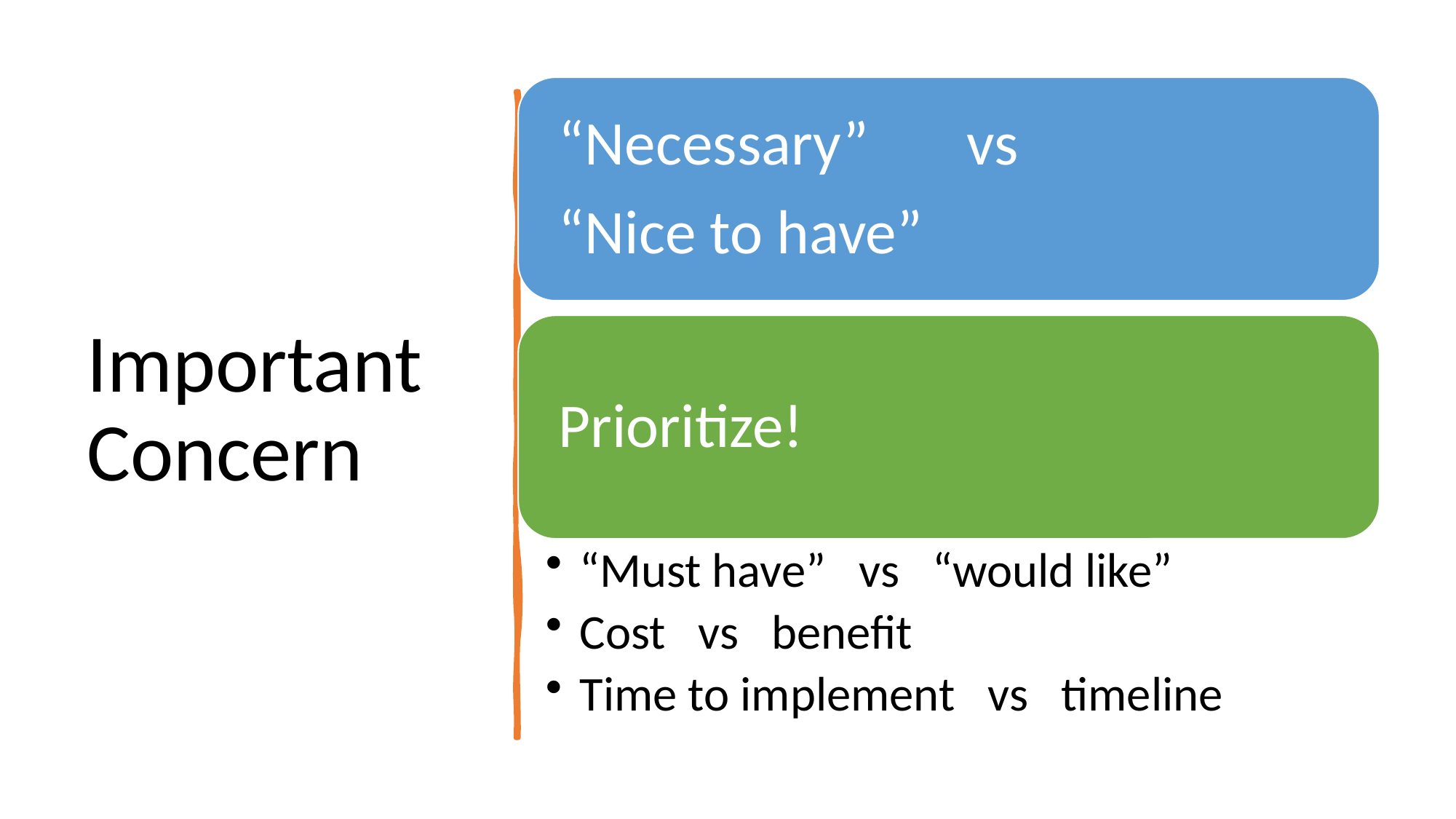

“Necessary”       vs
“Nice to have”
Prioritize!
“Must have”   vs   “would like”
Cost   vs   benefit
Time to implement   vs   timeline
# Important Concern